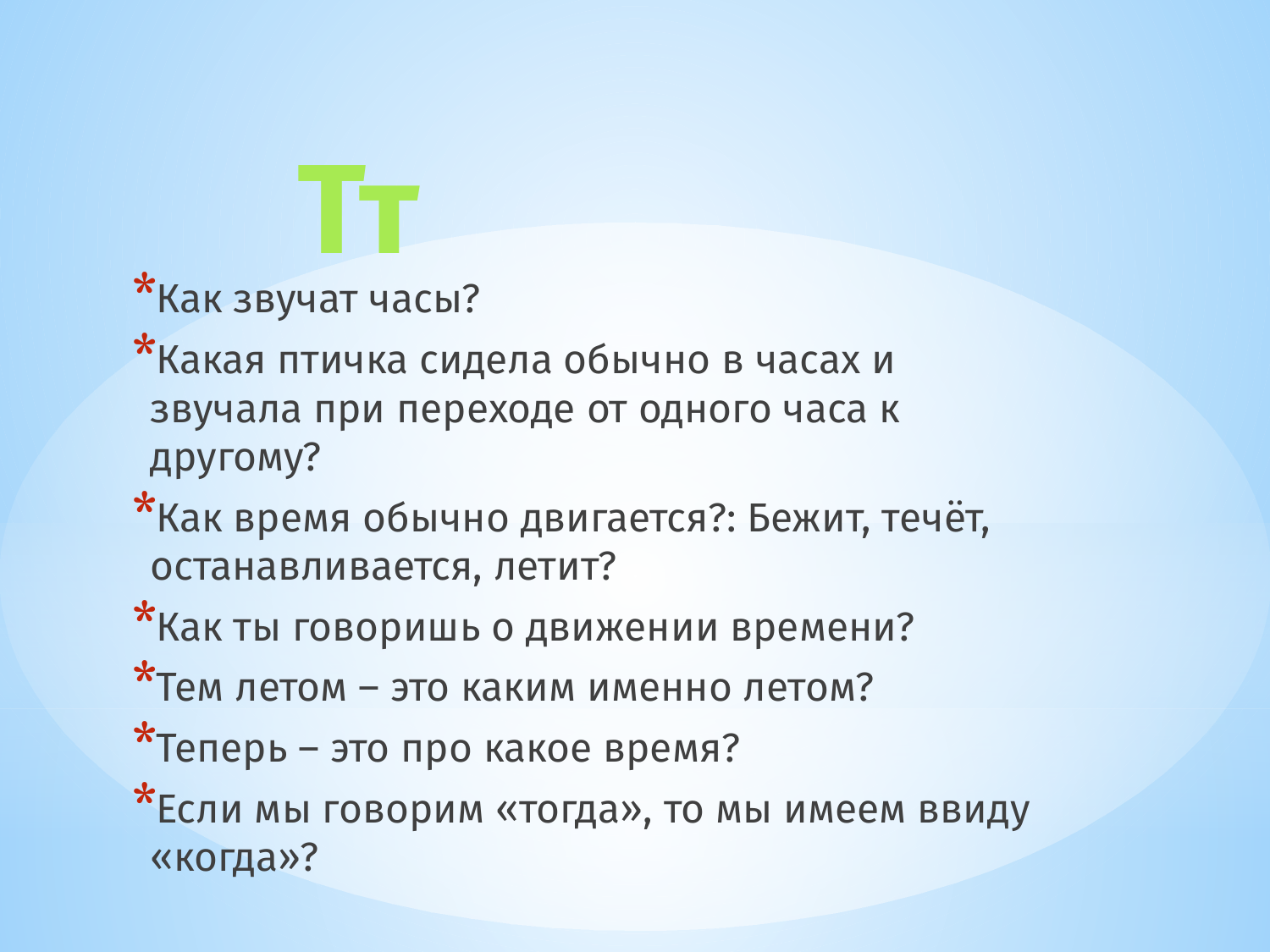

# Тт
Как звучат часы?
Какая птичка сидела обычно в часах и звучала при переходе от одного часа к другому?
Как время обычно двигается?: Бежит, течёт, останавливается, летит?
Как ты говоришь о движении времени?
Тем летом – это каким именно летом?
Теперь – это про какое время?
Если мы говорим «тогда», то мы имеем ввиду «когда»?